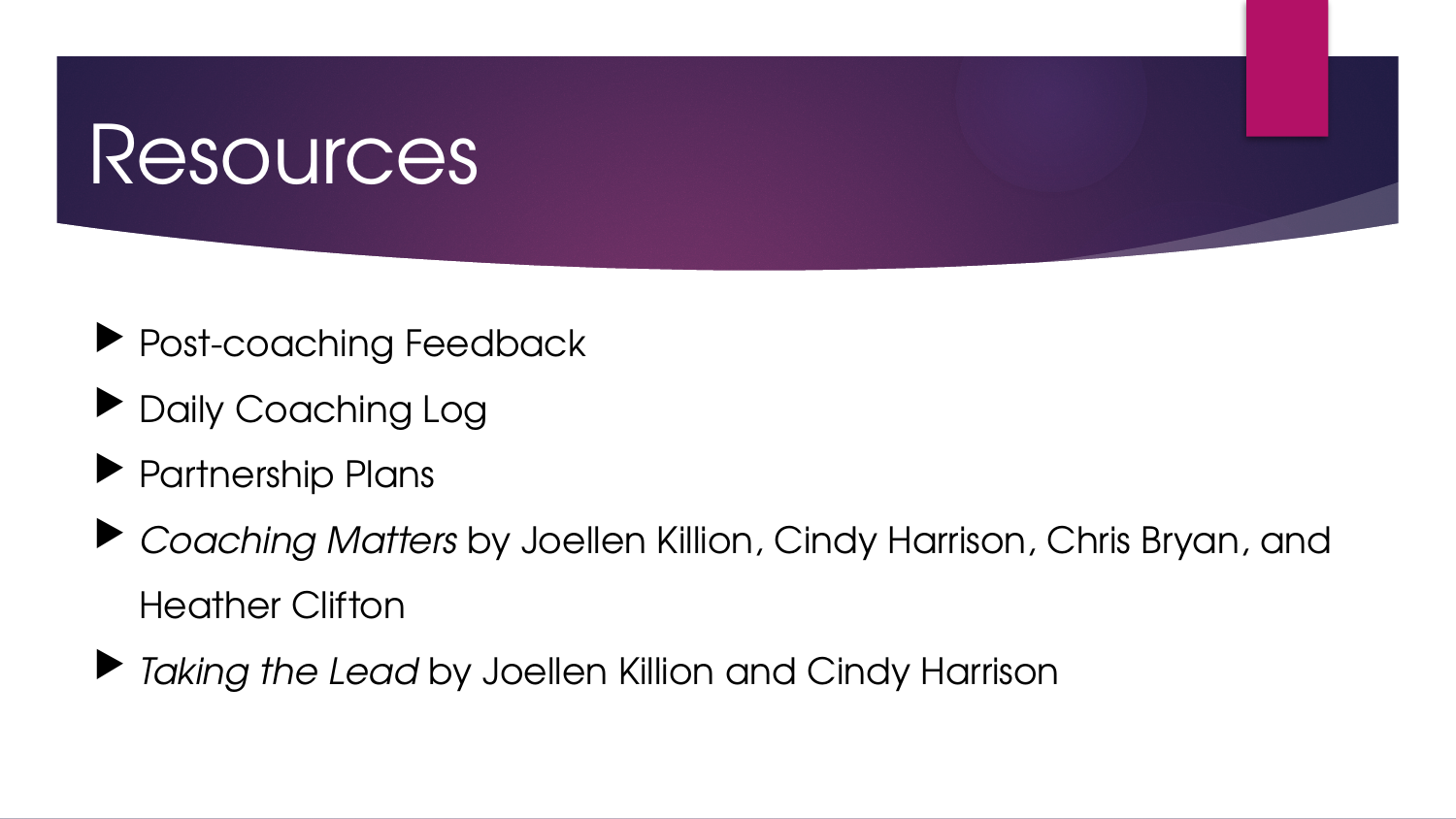

# Resources
Post-coaching Feedback
Daily Coaching Log
Partnership Plans
Coaching Matters by Joellen Killion, Cindy Harrison, Chris Bryan, and Heather Clifton
Taking the Lead by Joellen Killion and Cindy Harrison